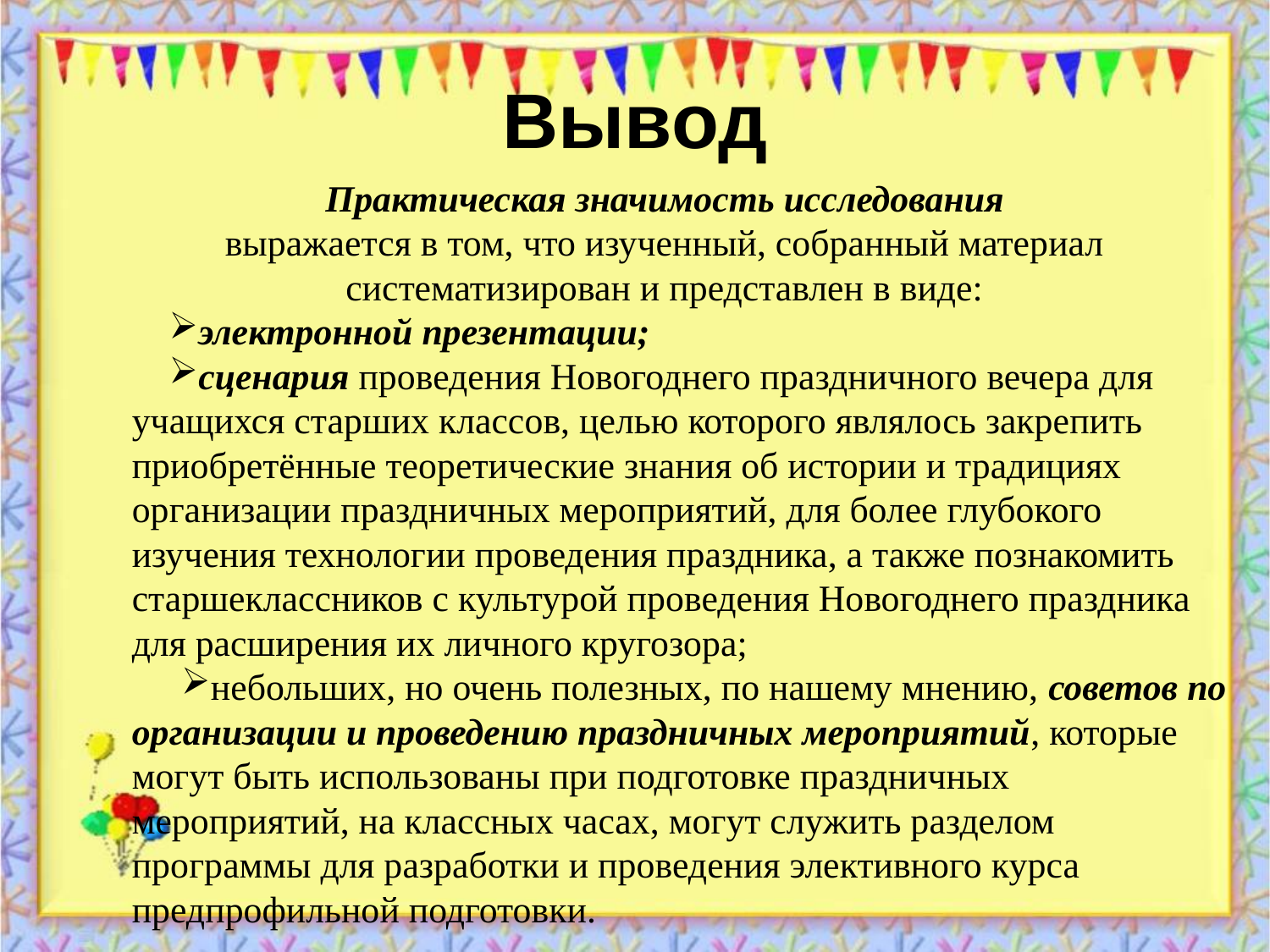

Вывод
Практическая значимость исследования
выражается в том, что изученный, собранный материал систематизирован и представлен в виде:
электронной презентации;
сценария проведения Новогоднего праздничного вечера для учащихся старших классов, целью которого являлось закрепить приобретённые теоретические знания об истории и традициях организации праздничных мероприятий, для более глубокого изучения технологии проведения праздника, а также познакомить старшеклассников с культурой проведения Новогоднего праздника для расширения их личного кругозора;
небольших, но очень полезных, по нашему мнению, советов по организации и проведению праздничных мероприятий, которые могут быть использованы при подготовке праздничных мероприятий, на классных часах, могут служить разделом программы для разработки и проведения элективного курса предпрофильной подготовки.